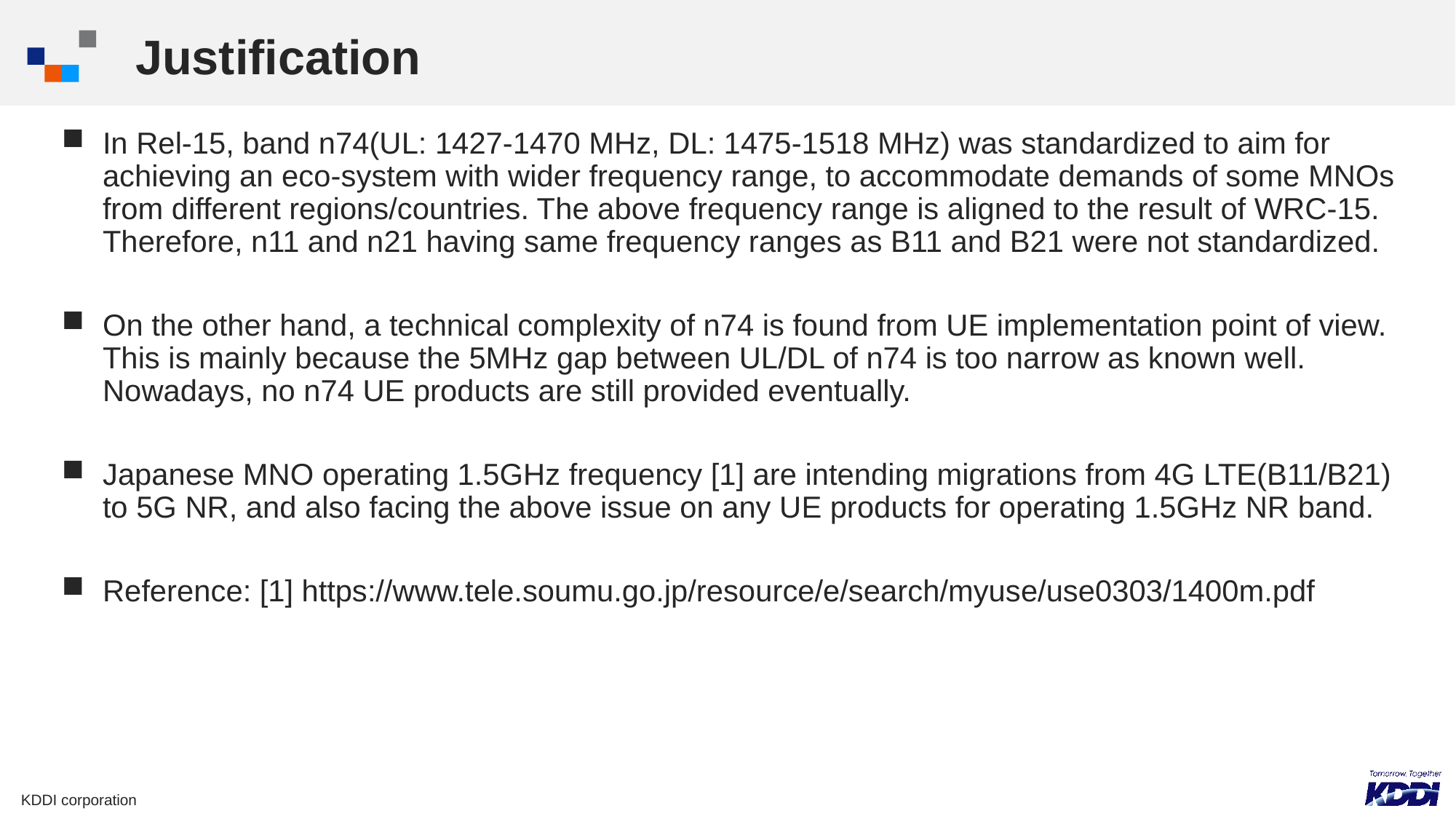

# Justification
In Rel-15, band n74(UL: 1427-1470 MHz, DL: 1475-1518 MHz) was standardized to aim for achieving an eco-system with wider frequency range, to accommodate demands of some MNOs from different regions/countries. The above frequency range is aligned to the result of WRC-15. Therefore, n11 and n21 having same frequency ranges as B11 and B21 were not standardized.

On the other hand, a technical complexity of n74 is found from UE implementation point of view. This is mainly because the 5MHz gap between UL/DL of n74 is too narrow as known well. Nowadays, no n74 UE products are still provided eventually.

Japanese MNO operating 1.5GHz frequency [1] are intending migrations from 4G LTE(B11/B21) to 5G NR, and also facing the above issue on any UE products for operating 1.5GHz NR band.

Reference: [1] https://www.tele.soumu.go.jp/resource/e/search/myuse/use0303/1400m.pdf